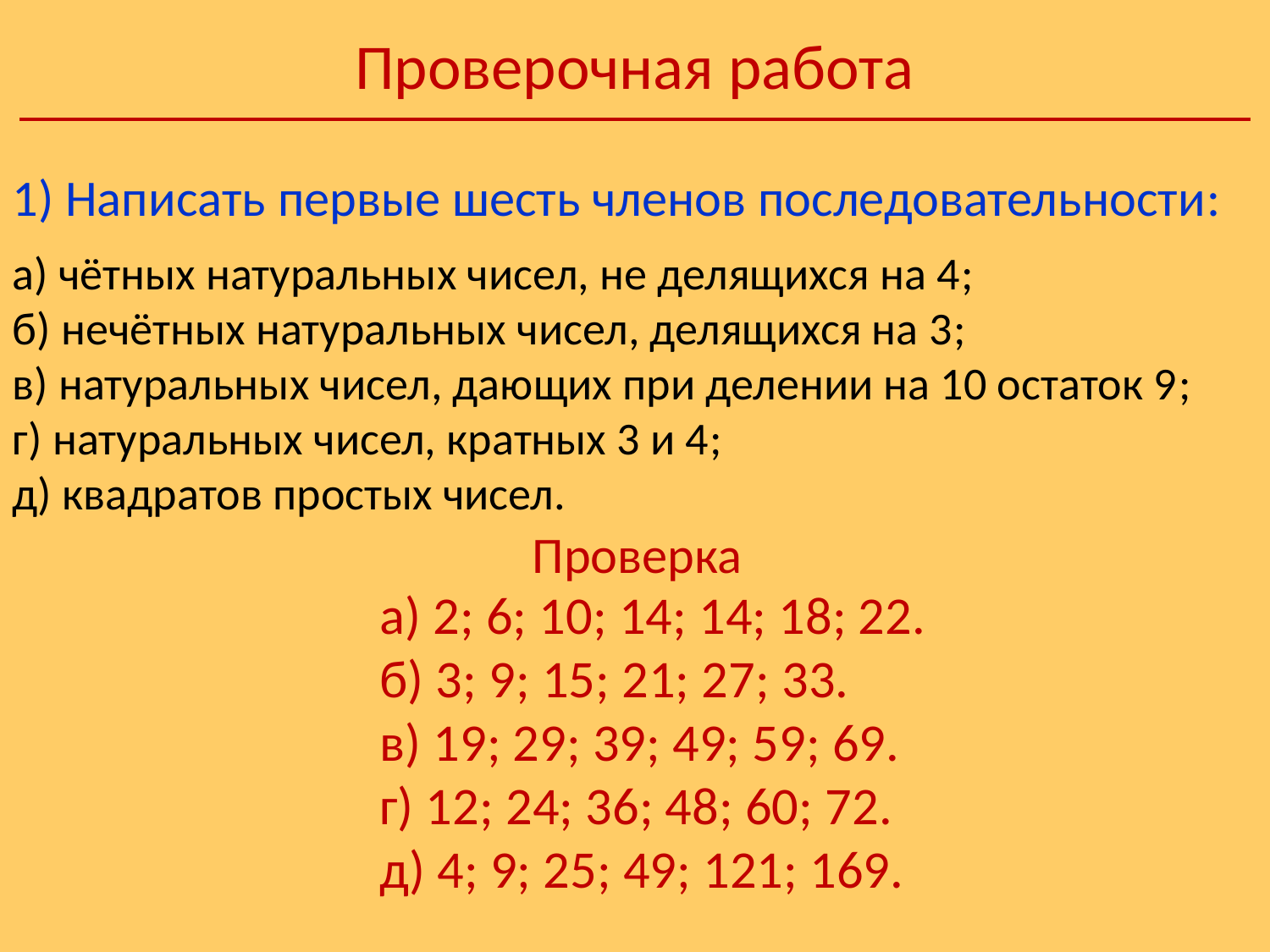

Проверочная работа
1) Написать первые шесть членов последовательности:
а) чётных натуральных чисел, не делящихся на 4;
б) нечётных натуральных чисел, делящихся на 3;
в) натуральных чисел, дающих при делении на 10 остаток 9;
г) натуральных чисел, кратных 3 и 4;
д) квадратов простых чисел.
Проверка
а) 2; 6; 10; 14; 14; 18; 22.
б) 3; 9; 15; 21; 27; 33.
в) 19; 29; 39; 49; 59; 69.
г) 12; 24; 36; 48; 60; 72.
д) 4; 9; 25; 49; 121; 169.